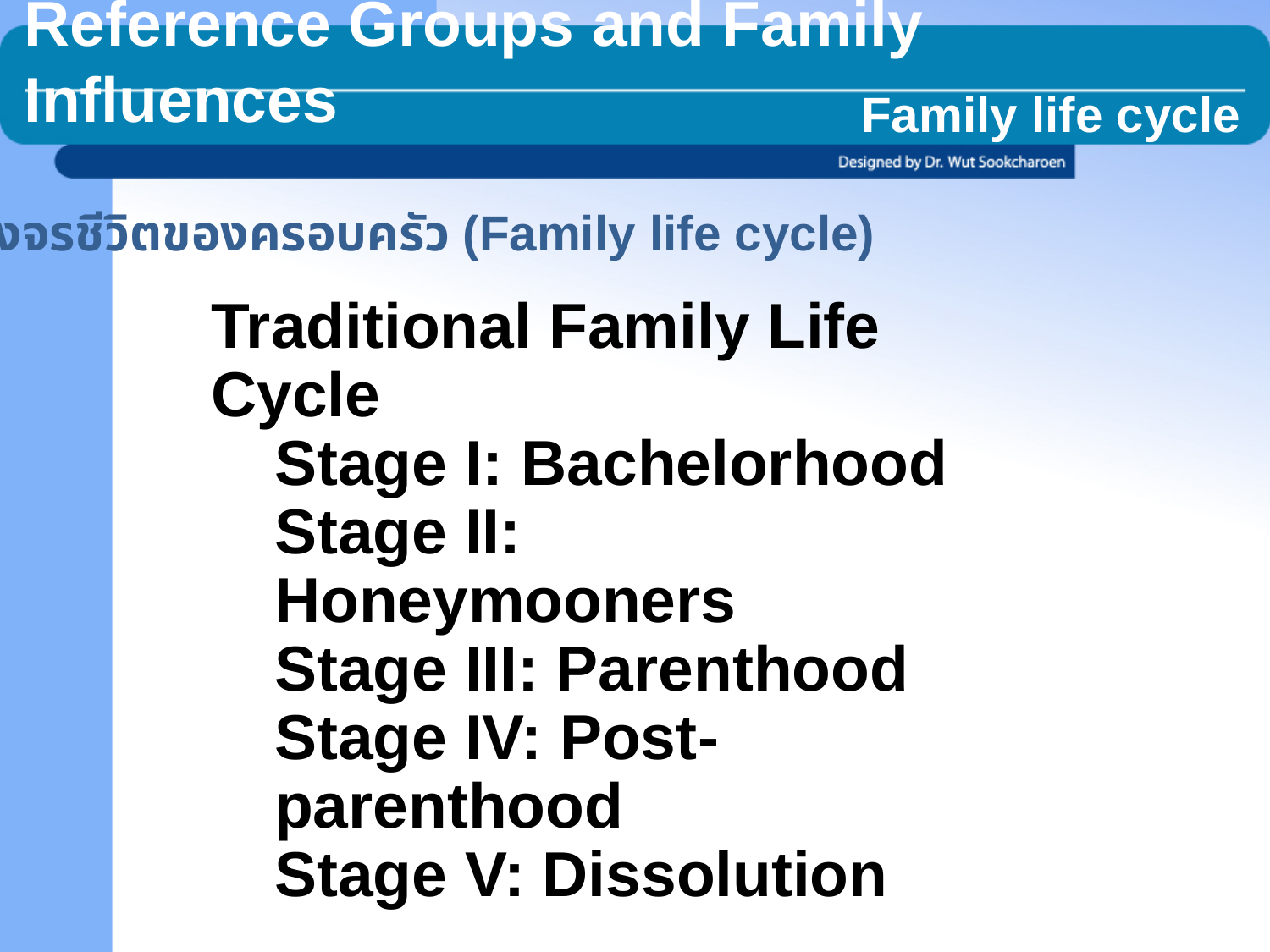

Reference Groups and Family Influences
Family life cycle
วงจรชีวิตของครอบครัว (Family life cycle)
Traditional Family Life Cycle
Stage I: Bachelorhood
Stage II: Honeymooners
Stage III: Parenthood
Stage IV: Post-parenthood
Stage V: Dissolution

Modifications - the Nontraditional FLC